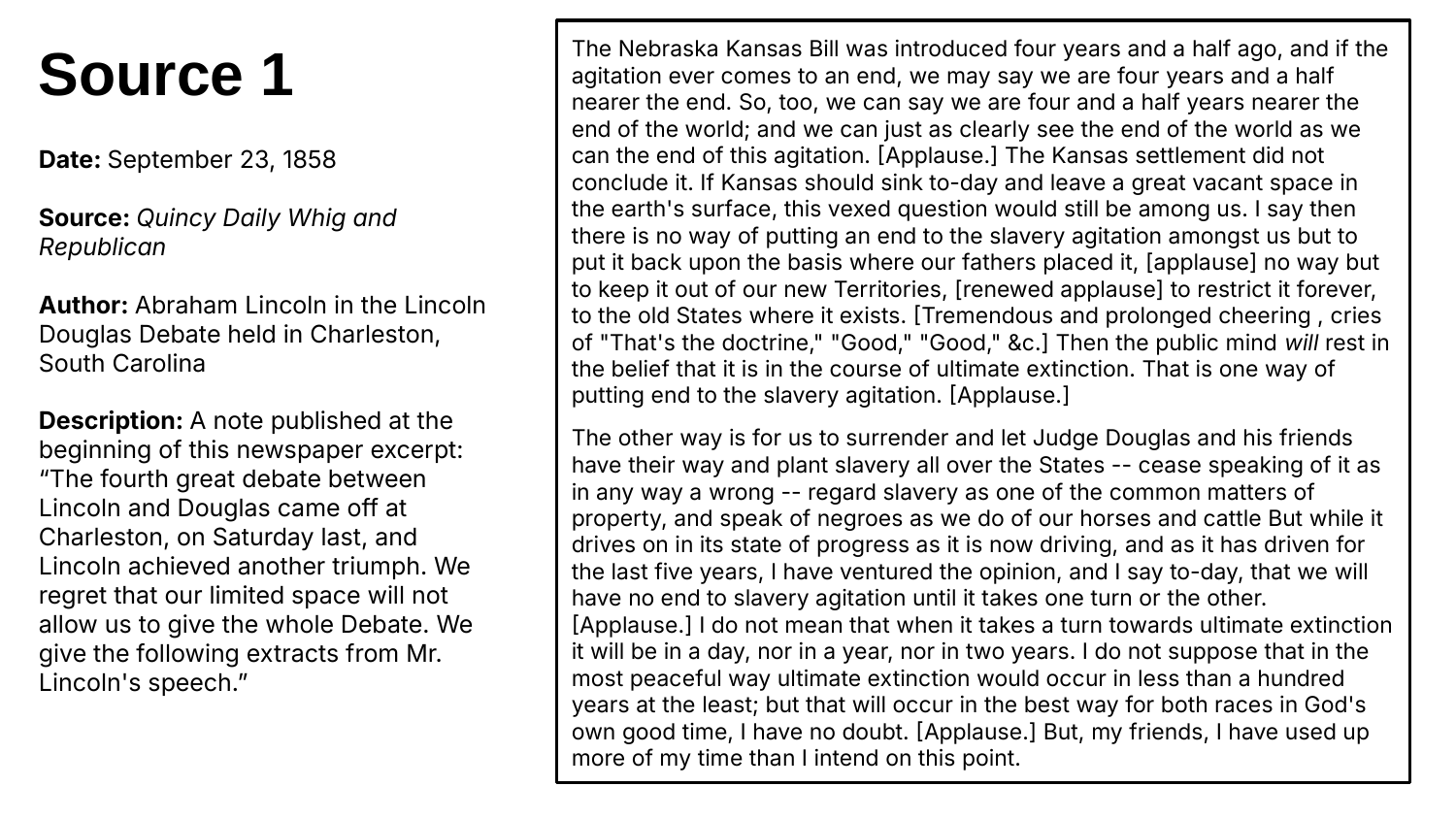

Source 1

Date: September 23, 1858

Source: Quincy Daily Whig and Republican

Author: Abraham Lincoln in the Lincoln Douglas Debate held in Charleston, South Carolina

Description: A note published at the beginning of this newspaper excerpt: “The fourth great debate between Lincoln and Douglas came off at Charleston, on Saturday last, and Lincoln achieved another triumph. We regret that our limited space will not allow us to give the whole Debate. We give the following extracts from Mr. Lincoln's speech.”
The Nebraska Kansas Bill was introduced four years and a half ago, and if the agitation ever comes to an end, we may say we are four years and a half nearer the end. So, too, we can say we are four and a half years nearer the end of the world; and we can just as clearly see the end of the world as we can the end of this agitation. [Applause.] The Kansas settlement did not conclude it. If Kansas should sink to-day and leave a great vacant space in the earth's surface, this vexed question would still be among us. I say then there is no way of putting an end to the slavery agitation amongst us but to put it back upon the basis where our fathers placed it, [applause] no way but to keep it out of our new Territories, [renewed applause] to restrict it forever, to the old States where it exists. [Tremendous and prolonged cheering , cries of "That's the doctrine," "Good," "Good," &c.] Then the public mind will rest in the belief that it is in the course of ultimate extinction. That is one way of putting end to the slavery agitation. [Applause.]
The other way is for us to surrender and let Judge Douglas and his friends have their way and plant slavery all over the States -- cease speaking of it as in any way a wrong -- regard slavery as one of the common matters of property, and speak of negroes as we do of our horses and cattle But while it drives on in its state of progress as it is now driving, and as it has driven for the last five years, I have ventured the opinion, and I say to-day, that we will have no end to slavery agitation until it takes one turn or the other. [Applause.] I do not mean that when it takes a turn towards ultimate extinction it will be in a day, nor in a year, nor in two years. I do not suppose that in the most peaceful way ultimate extinction would occur in less than a hundred years at the least; but that will occur in the best way for both races in God's own good time, I have no doubt. [Applause.] But, my friends, I have used up more of my time than I intend on this point.